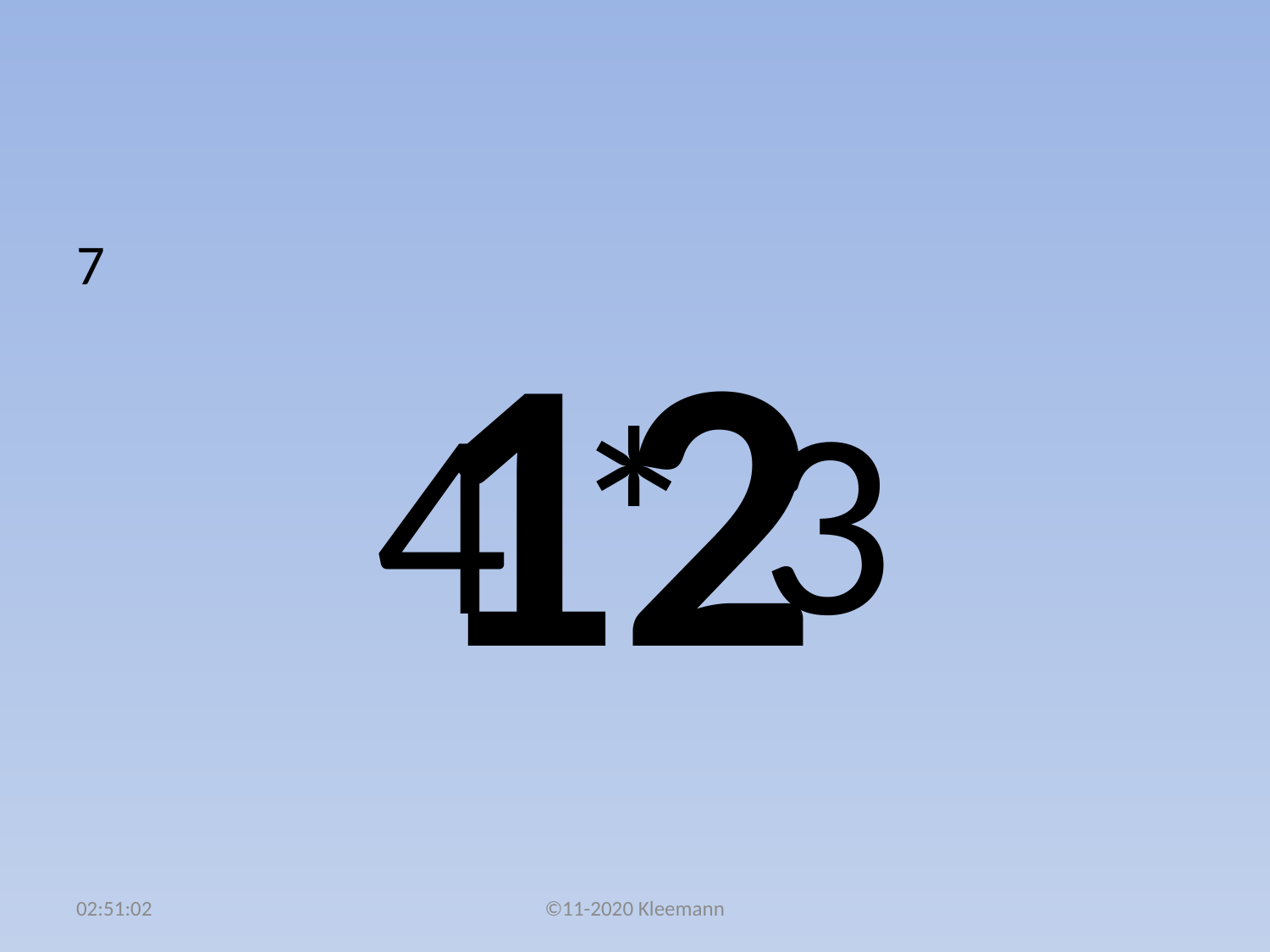

#
7
4 * 3
12
02:51:02
©11-2020 Kleemann